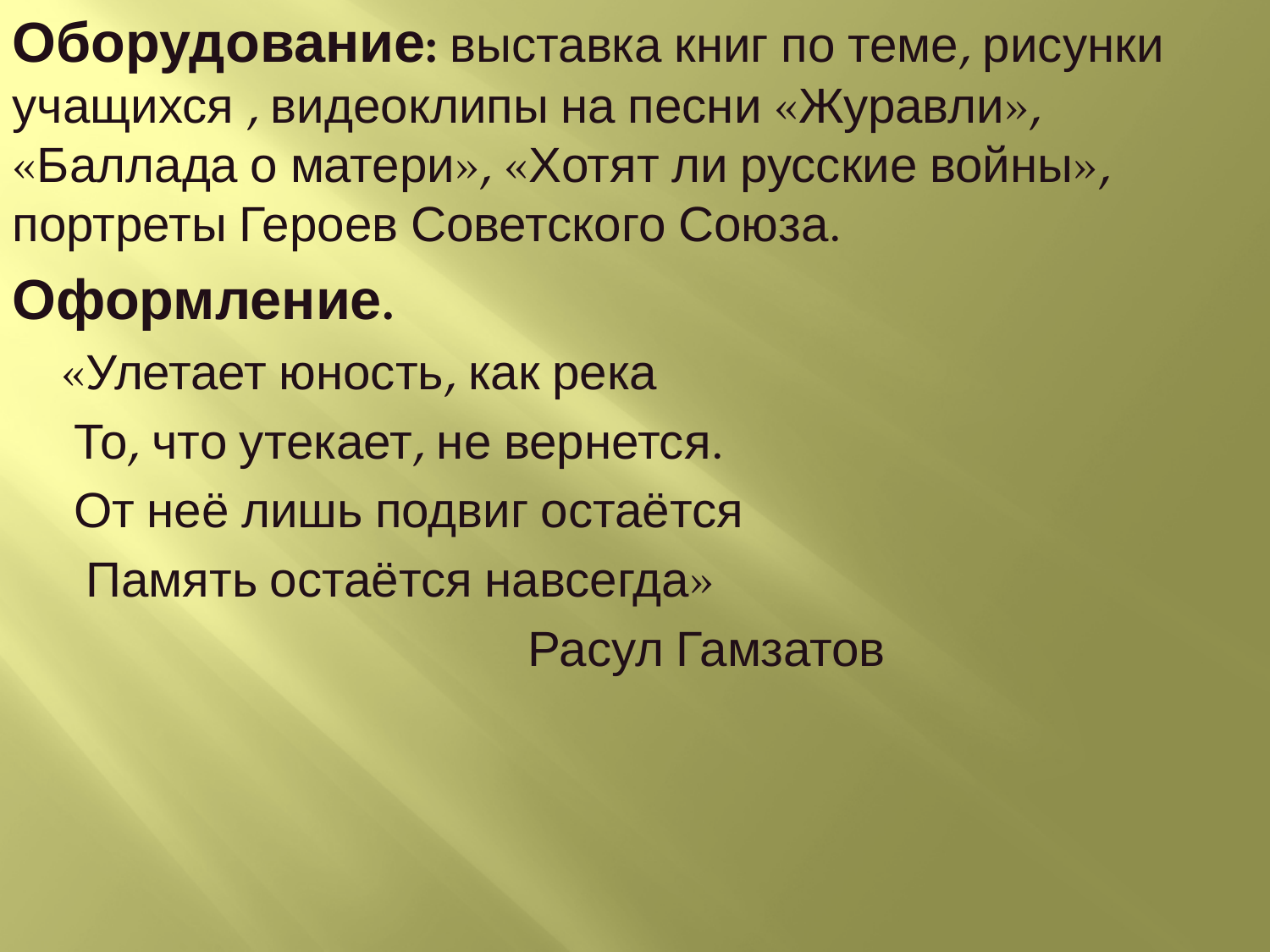

Оборудование: выставка книг по теме, рисунки учащихся , видеоклипы на песни «Журавли», «Баллада о матери», «Хотят ли русские войны», портреты Героев Советского Союза.
Оформление.
    «Улетает юность, как река
     То, что утекает, не вернется.
     От неё лишь подвиг остаётся
      Память остаётся навсегда»
                                          Расул Гамзатов

#